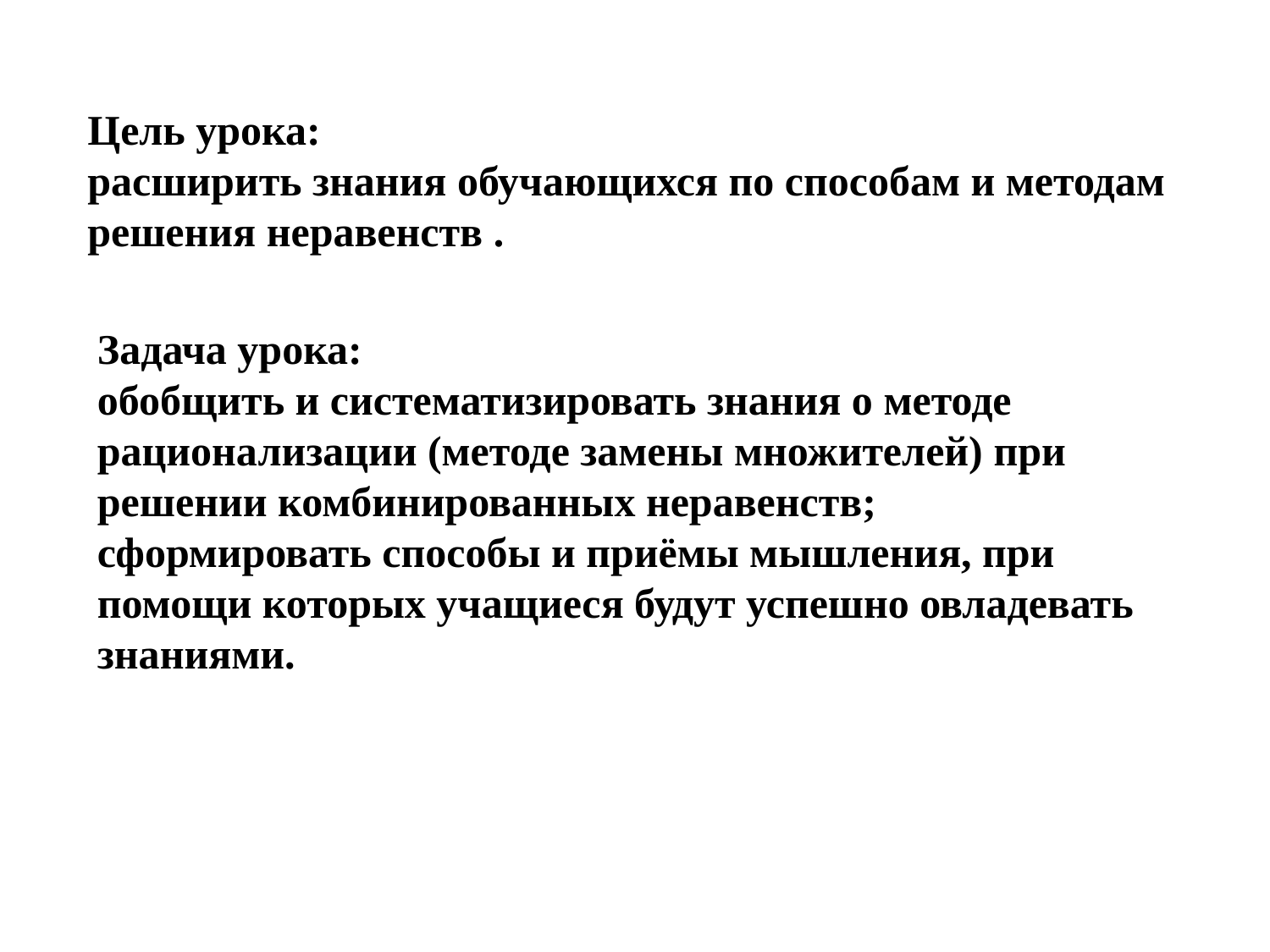

Цель урока:
расширить знания обучающихся по способам и методам решения неравенств .
Задача урока:
обобщить и систематизировать знания о методе рационализации (методе замены множителей) при решении комбинированных неравенств;
сформировать способы и приёмы мышления, при помощи которых учащиеся будут успешно овладевать знаниями.